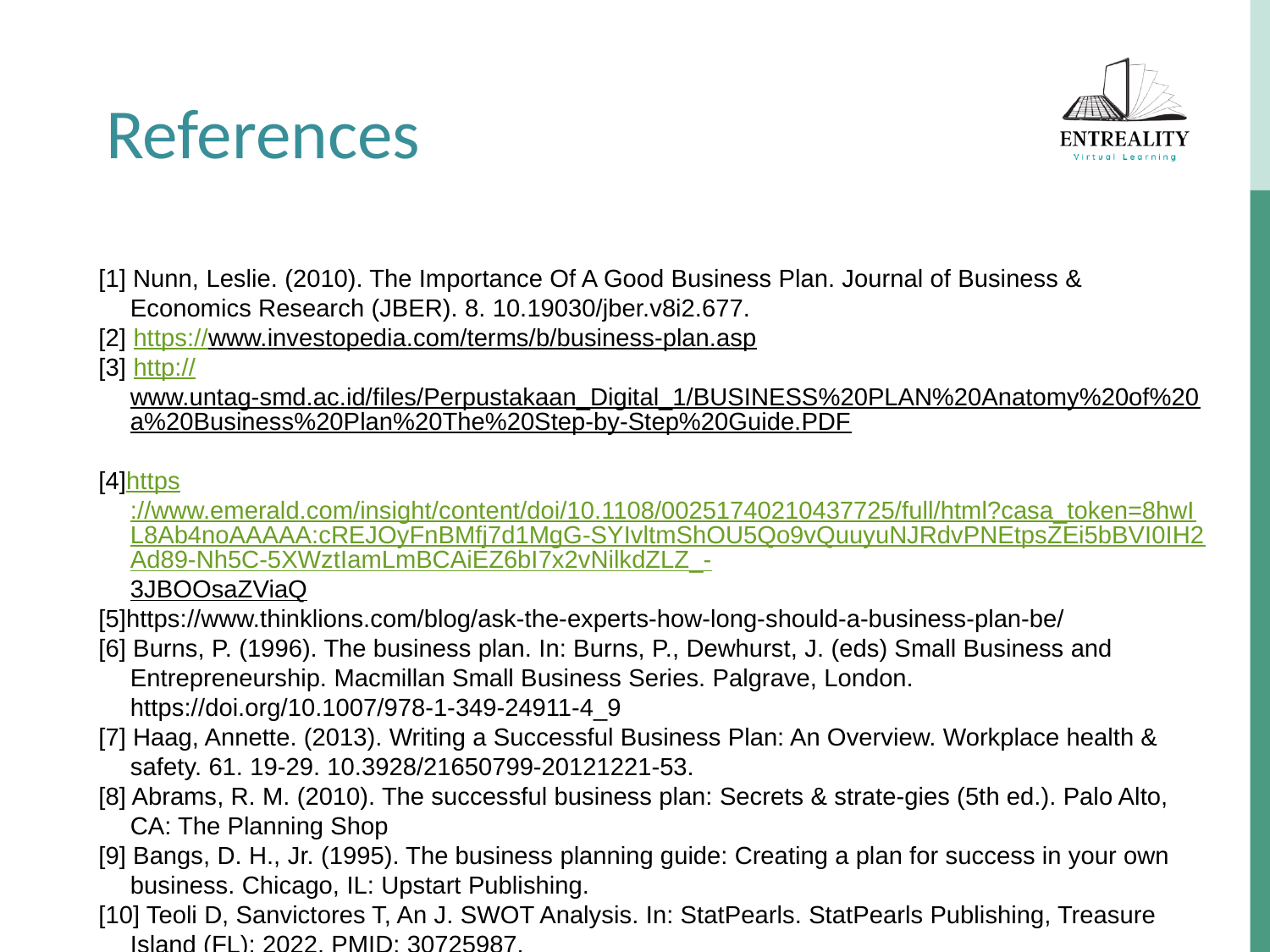

References

[1] Nunn, Leslie. (2010). The Importance Of A Good Business Plan. Journal of Business & Economics Research (JBER). 8. 10.19030/jber.v8i2.677.
[2] https://www.investopedia.com/terms/b/business-plan.asp
[3] http://www.untag-smd.ac.id/files/Perpustakaan_Digital_1/BUSINESS%20PLAN%20Anatomy%20of%20a%20Business%20Plan%20The%20Step-by-Step%20Guide.PDF
[4]https://www.emerald.com/insight/content/doi/10.1108/00251740210437725/full/html?casa_token=8hwIL8Ab4noAAAAA:cREJOyFnBMfj7d1MgG-SYIvltmShOU5Qo9vQuuyuNJRdvPNEtpsZEi5bBVI0IH2Ad89-Nh5C-5XWztIamLmBCAiEZ6bI7x2vNilkdZLZ_-3JBOOsaZViaQ
[5]https://www.thinklions.com/blog/ask-the-experts-how-long-should-a-business-plan-be/
[6] Burns, P. (1996). The business plan. In: Burns, P., Dewhurst, J. (eds) Small Business and Entrepreneurship. Macmillan Small Business Series. Palgrave, London. https://doi.org/10.1007/978-1-349-24911-4_9
[7] Haag, Annette. (2013). Writing a Successful Business Plan: An Overview. Workplace health & safety. 61. 19-29. 10.3928/21650799-20121221-53.
[8] Abrams, R. M. (2010). The successful business plan: Secrets & strate-gies (5th ed.). Palo Alto, CA: The Planning Shop
[9] Bangs, D. H., Jr. (1995). The business planning guide: Creating a plan for success in your own business. Chicago, IL: Upstart Publishing.
[10] Teoli D, Sanvictores T, An J. SWOT Analysis. In: StatPearls. StatPearls Publishing, Treasure Island (FL); 2022. PMID: 30725987.